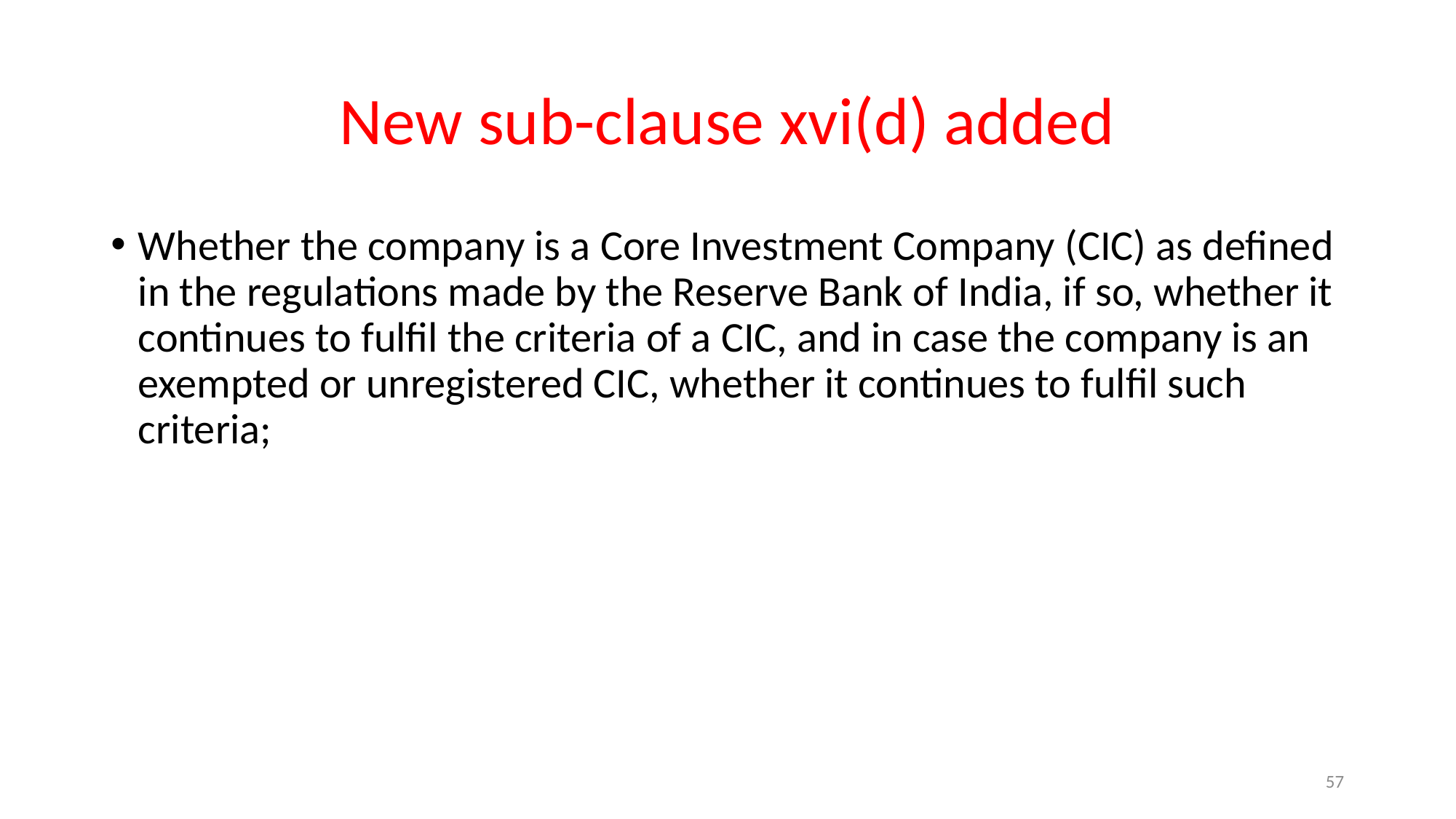

# New sub-clause xvi(d) added
Whether the company is a Core Investment Company (CIC) as defined in the regulations made by the Reserve Bank of India, if so, whether it continues to fulfil the criteria of a CIC, and in case the company is an exempted or unregistered CIC, whether it continues to fulfil such criteria;
57